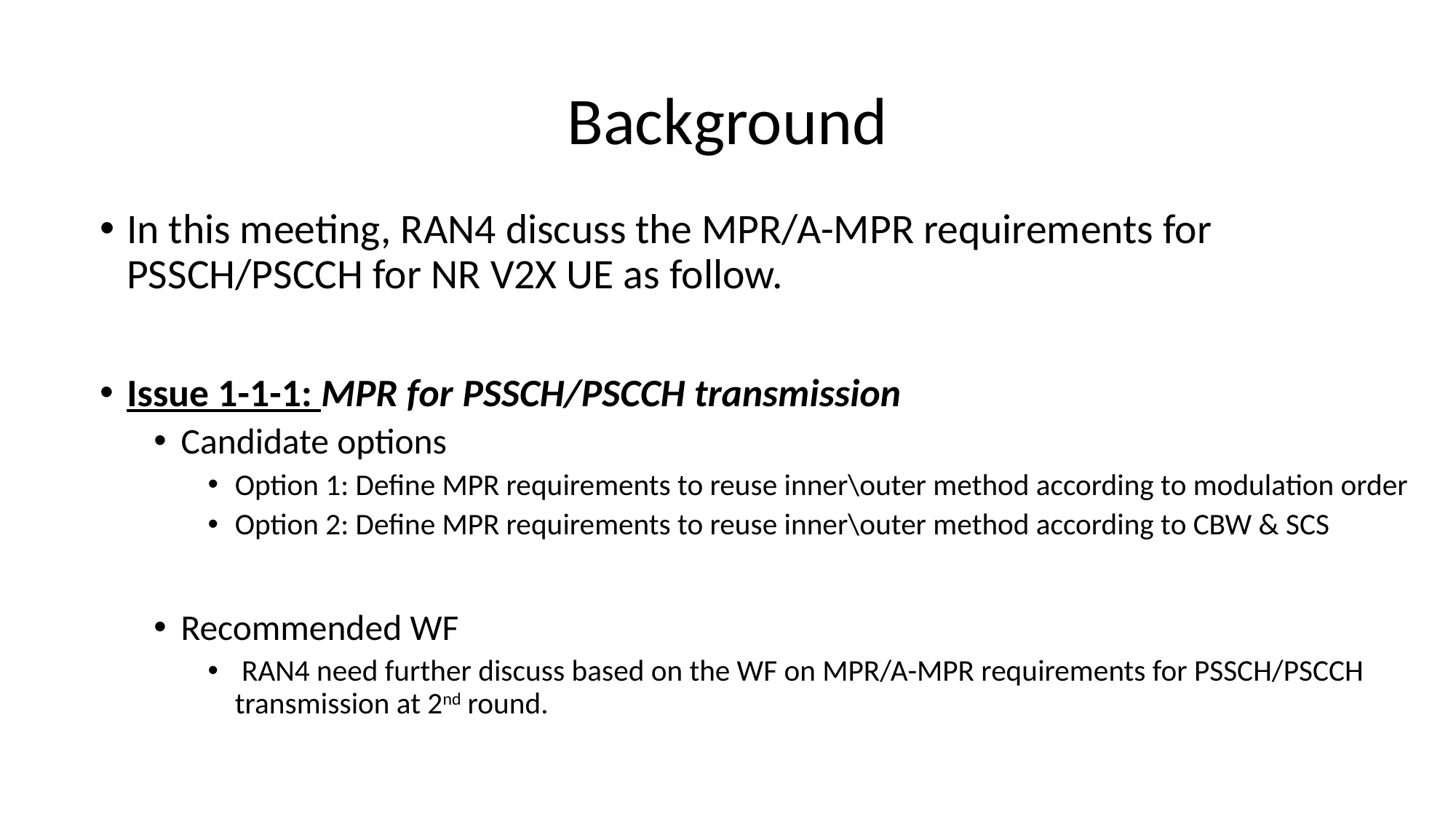

# Background
In this meeting, RAN4 discuss the MPR/A-MPR requirements for PSSCH/PSCCH for NR V2X UE as follow.

Issue 1-1-1: MPR for PSSCH/PSCCH transmission
Candidate options
Option 1: Define MPR requirements to reuse inner\outer method according to modulation order
Option 2: Define MPR requirements to reuse inner\outer method according to CBW & SCS

Recommended WF
 RAN4 need further discuss based on the WF on MPR/A-MPR requirements for PSSCH/PSCCH transmission at 2nd round.